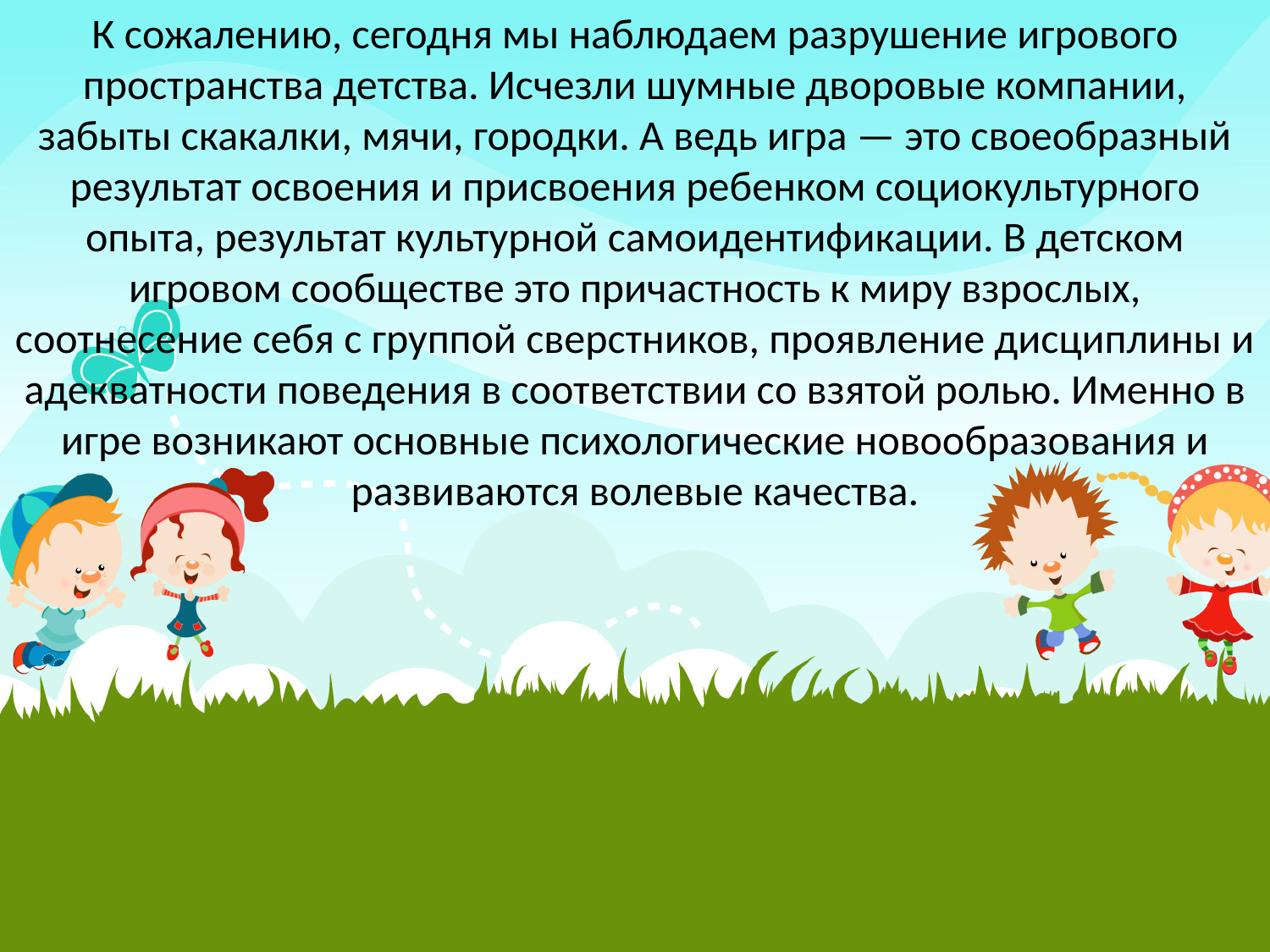

К сожалению, сегодня мы наблюдаем разрушение игрового пространства детства. Исчезли шумные дворовые компании, забыты скакалки, мячи, городки. А ведь игра — это своеобразный результат освоения и присвоения ребенком социокультурного опыта, результат культурной самоидентификации. В детском игровом сообществе это причастность к миру взрослых, соотнесение себя с группой сверстников, проявление дисциплины и адекватности поведения в соответствии со взятой ролью. Именно в игре возникают основные психологические новообразования и развиваются волевые качества.